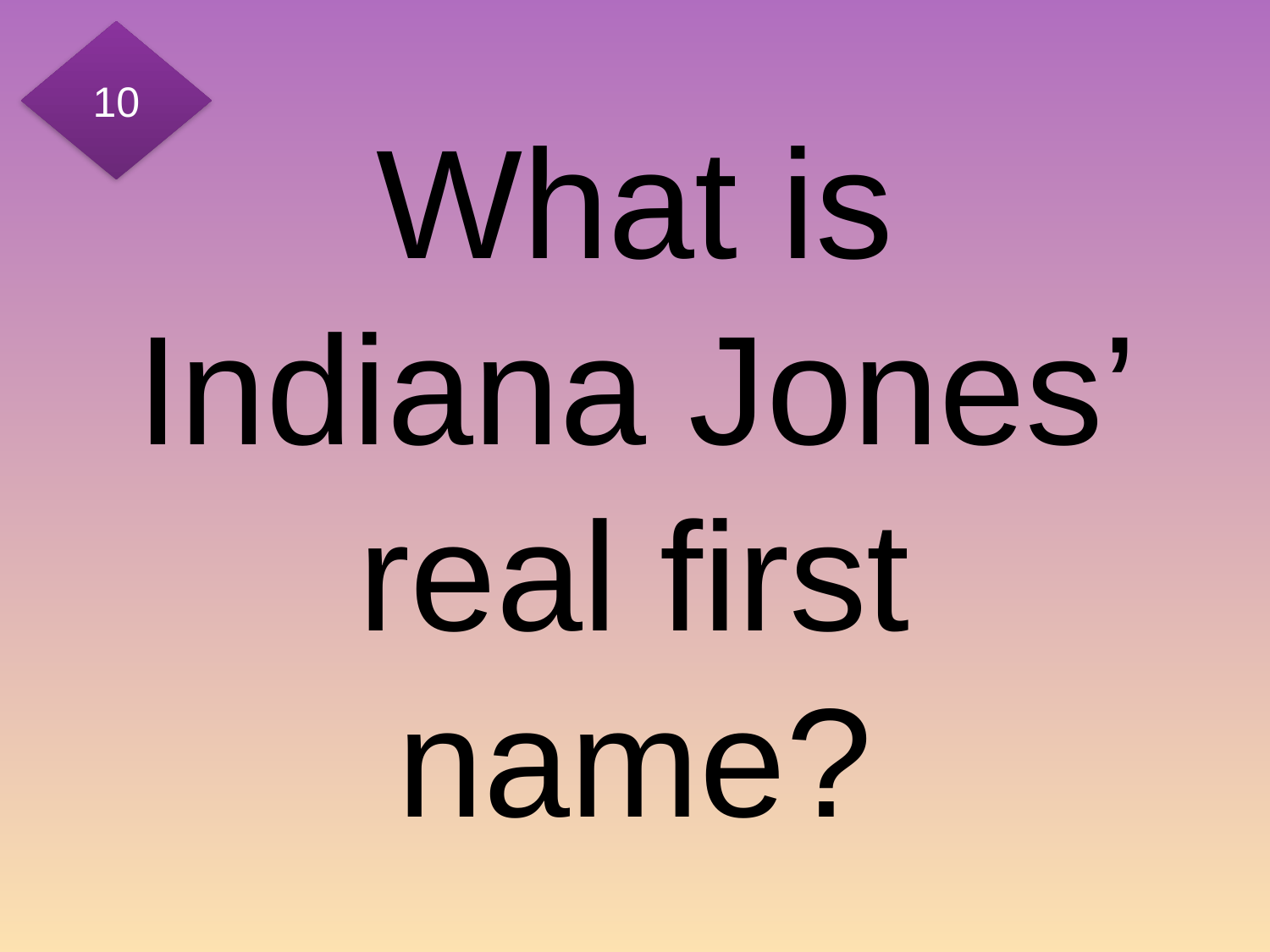

10
# What is Indiana Jones’ real first name?